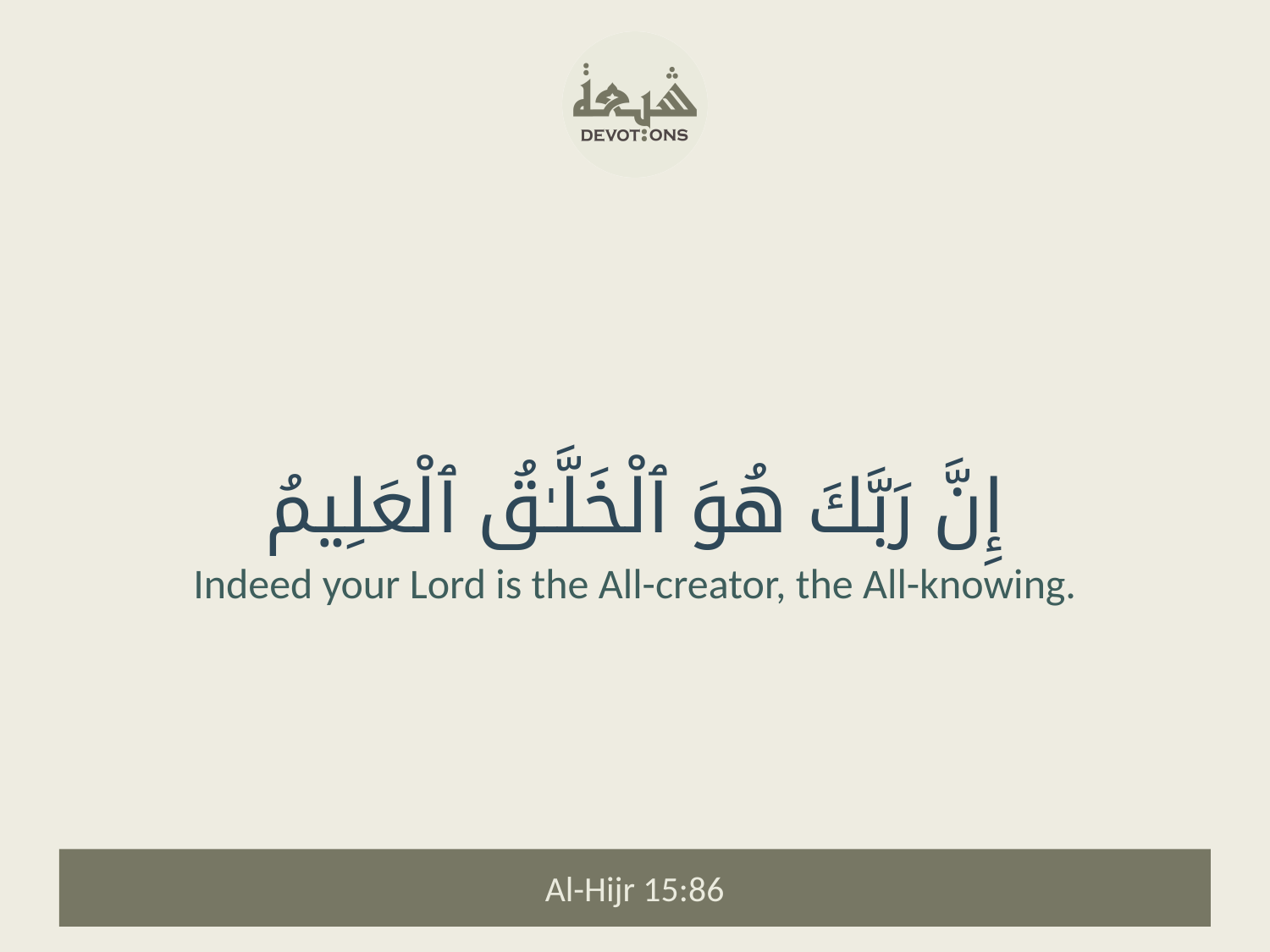

إِنَّ رَبَّكَ هُوَ ٱلْخَلَّـٰقُ ٱلْعَلِيمُ
Indeed your Lord is the All-creator, the All-knowing.
Al-Hijr 15:86